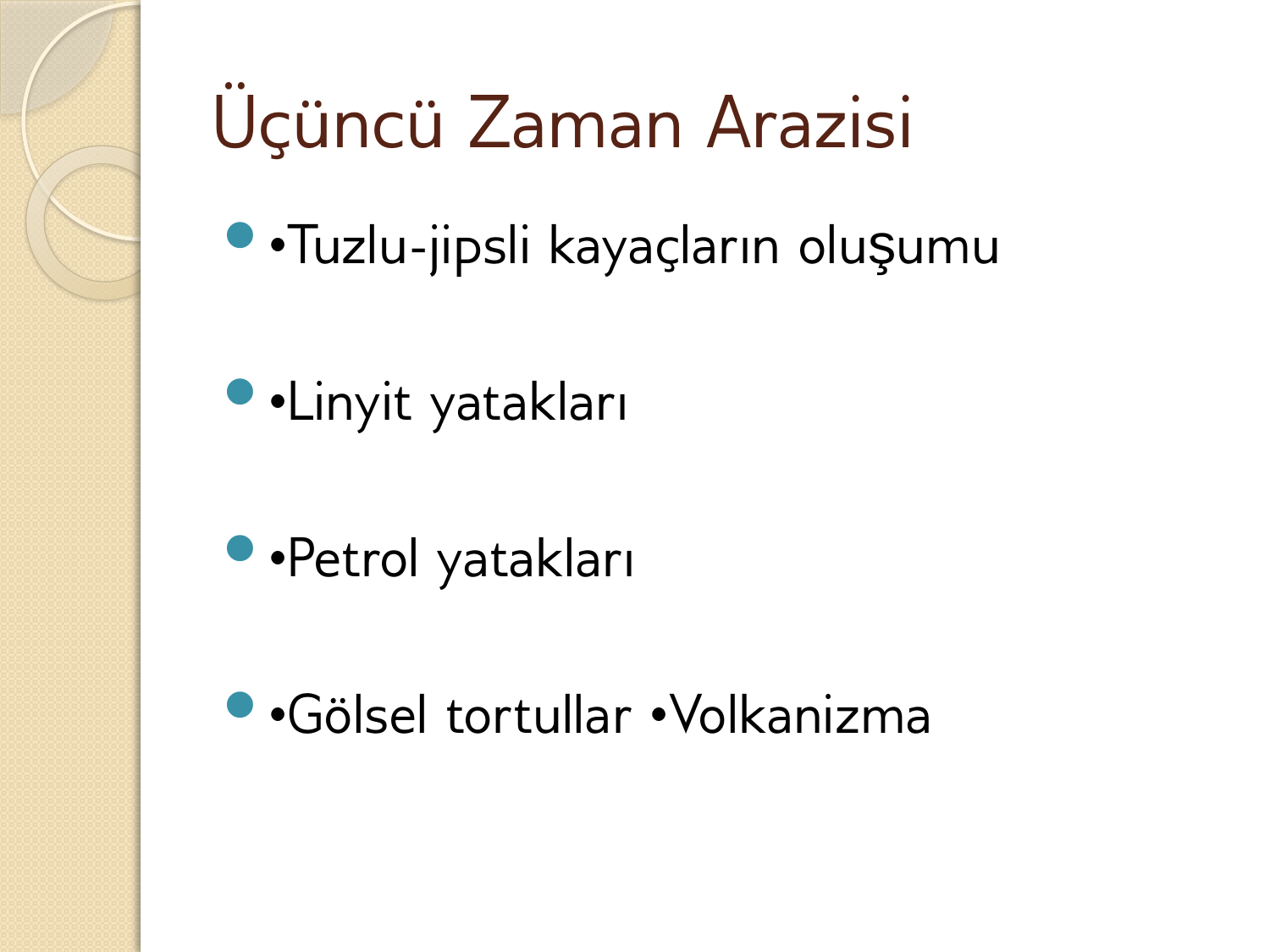

# Üçüncü Zaman Arazisi
•Tuzlu-jipsli kayaçların oluşumu

•Linyit yatakları

•Petrol yatakları

•Gölsel tortullar •Volkanizma